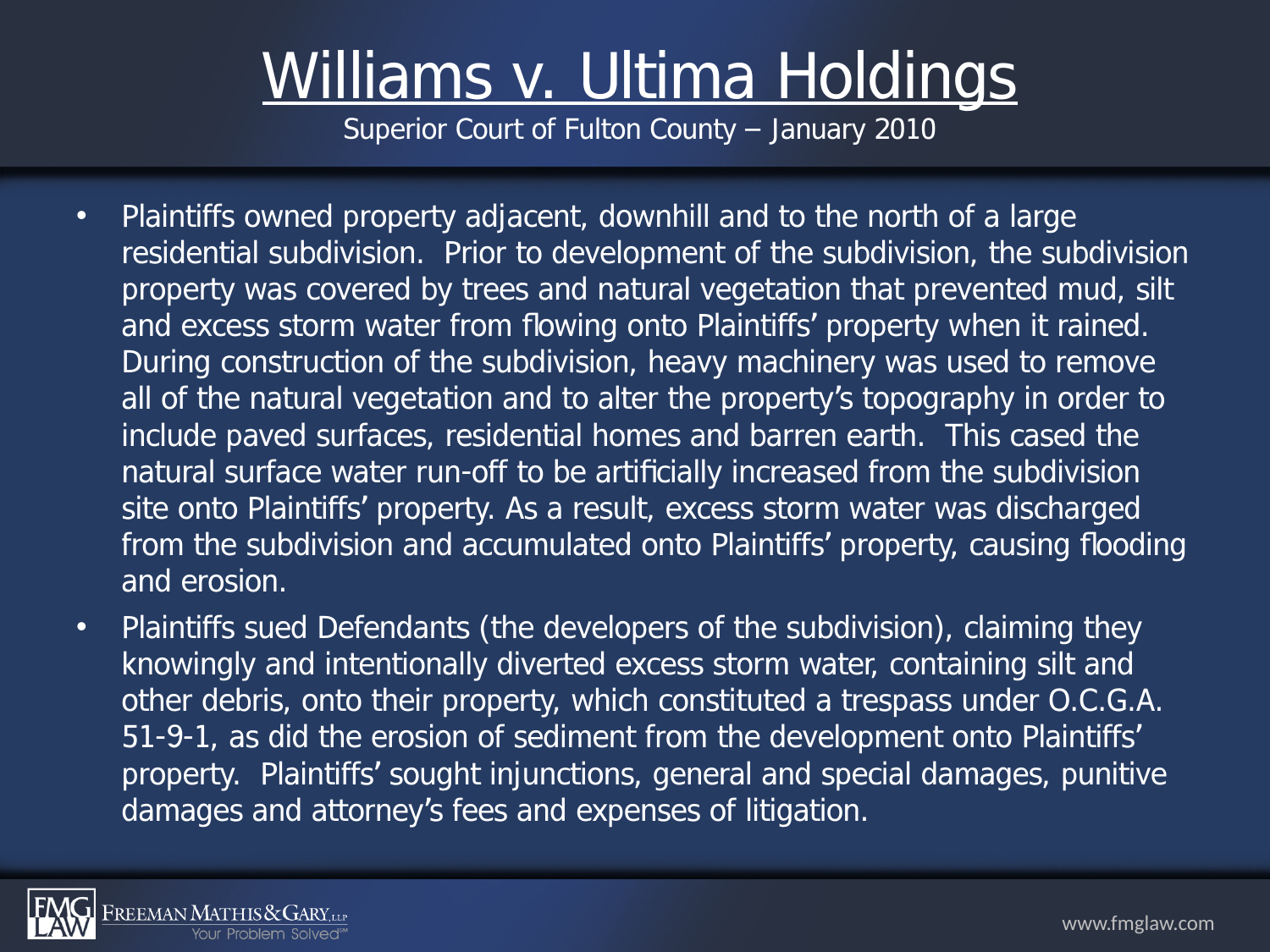

# Williams v. Ultima Holdings Superior Court of Fulton County – January 2010
Plaintiffs owned property adjacent, downhill and to the north of a large residential subdivision.  Prior to development of the subdivision, the subdivision property was covered by trees and natural vegetation that prevented mud, silt and excess storm water from flowing onto Plaintiffs’ property when it rained.  During construction of the subdivision, heavy machinery was used to remove all of the natural vegetation and to alter the property’s topography in order to include paved surfaces, residential homes and barren earth.  This cased the natural surface water run-off to be artificially increased from the subdivision site onto Plaintiffs’ property. As a result, excess storm water was discharged from the subdivision and accumulated onto Plaintiffs’ property, causing flooding and erosion.
Plaintiffs sued Defendants (the developers of the subdivision), claiming they knowingly and intentionally diverted excess storm water, containing silt and other debris, onto their property, which constituted a trespass under O.C.G.A. 51-9-1, as did the erosion of sediment from the development onto Plaintiffs’ property.  Plaintiffs’ sought injunctions, general and special damages, punitive damages and attorney’s fees and expenses of litigation.